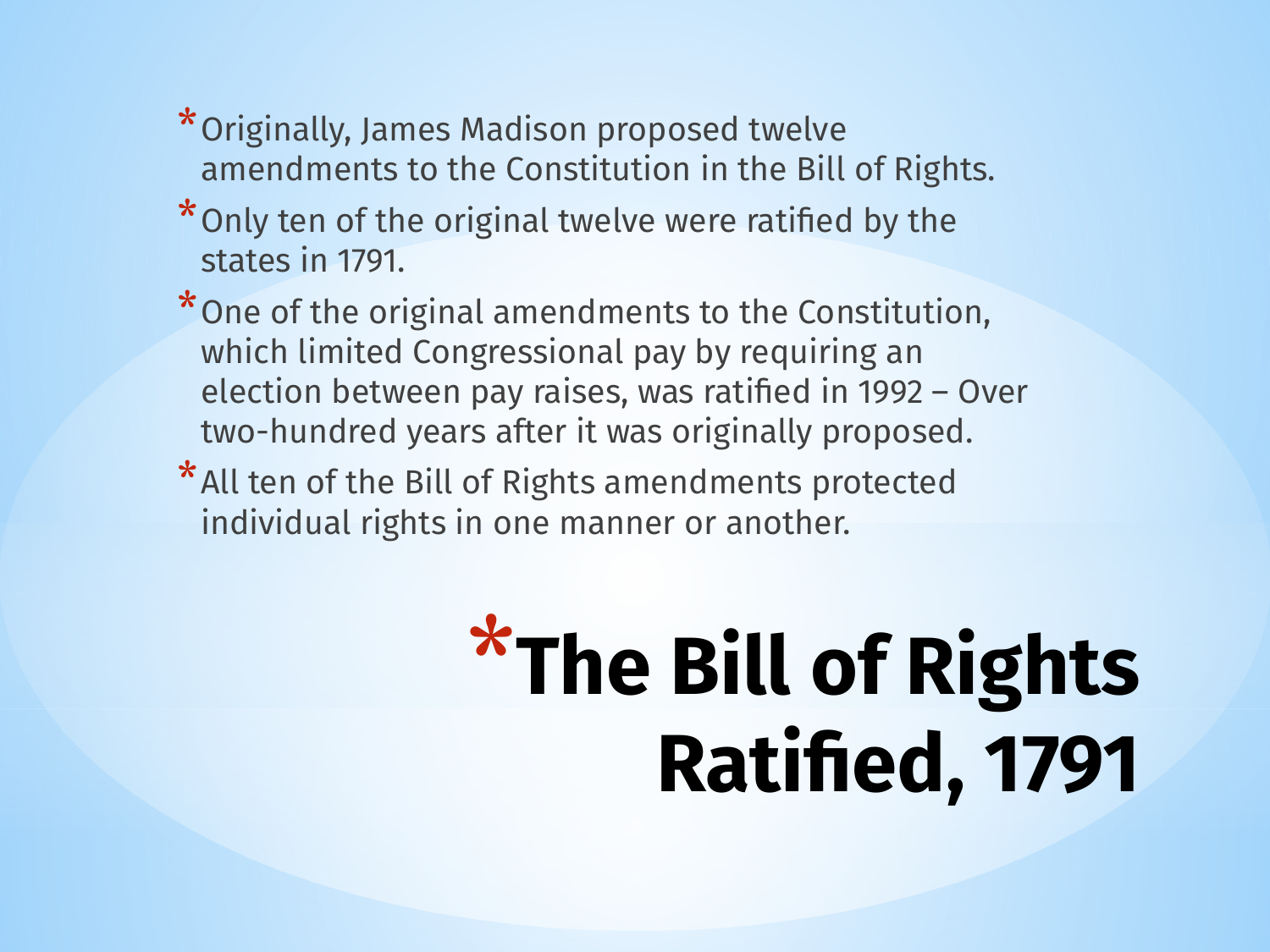

Originally, James Madison proposed twelve amendments to the Constitution in the Bill of Rights.
Only ten of the original twelve were ratified by the states in 1791.
One of the original amendments to the Constitution, which limited Congressional pay by requiring an election between pay raises, was ratified in 1992 – Over two-hundred years after it was originally proposed.
All ten of the Bill of Rights amendments protected individual rights in one manner or another.
# The Bill of Rights Ratified, 1791